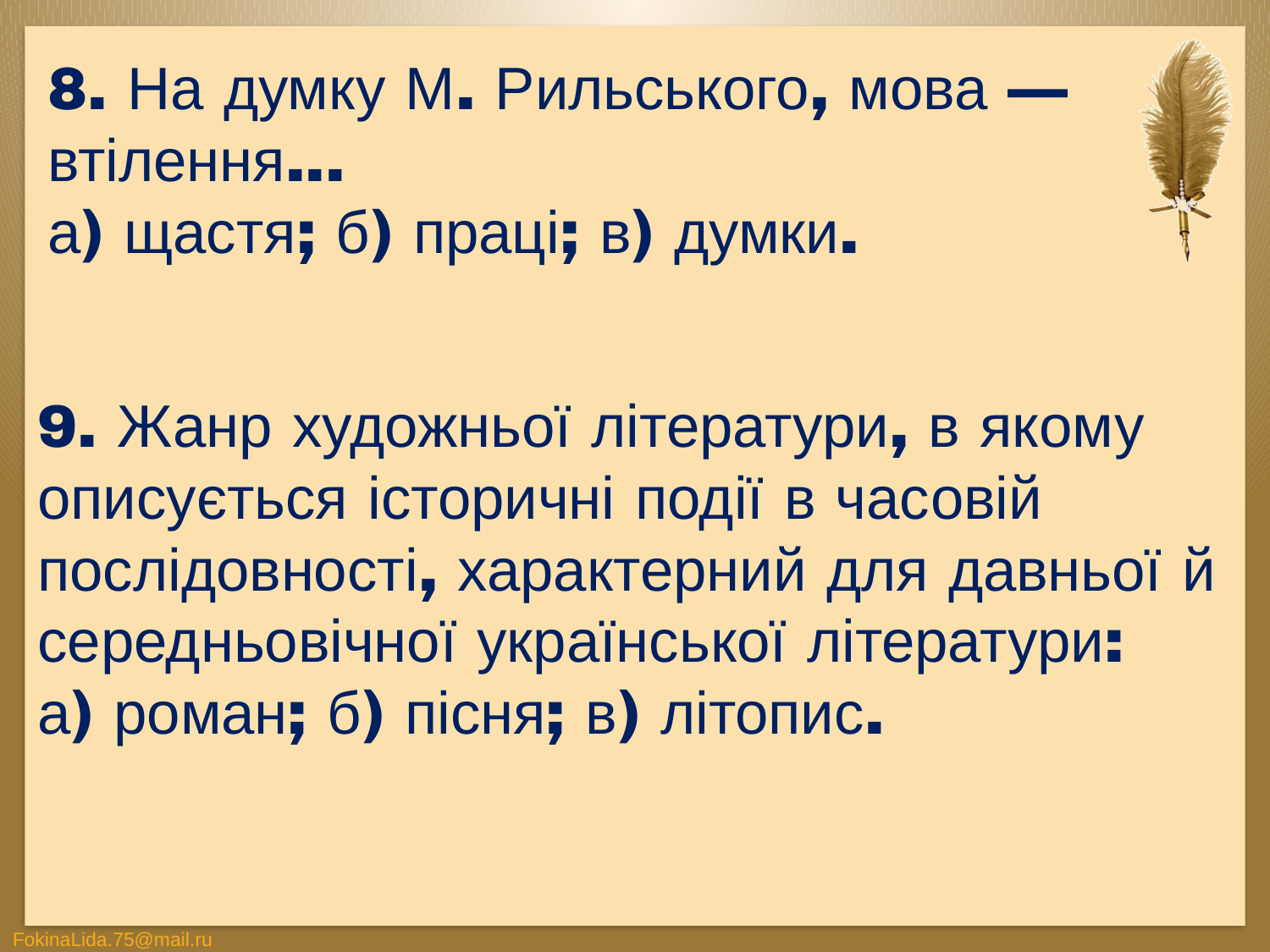

# 8. На думку М. Рильського, мова — втілення... а) щастя; б) праці; в) думки.

9. Жанр художньої літератури, в якому описується історичні події в часовій послідовності, характерний для давньої й середньовічної української літератури:
а) роман; б) пісня; в) літопис.